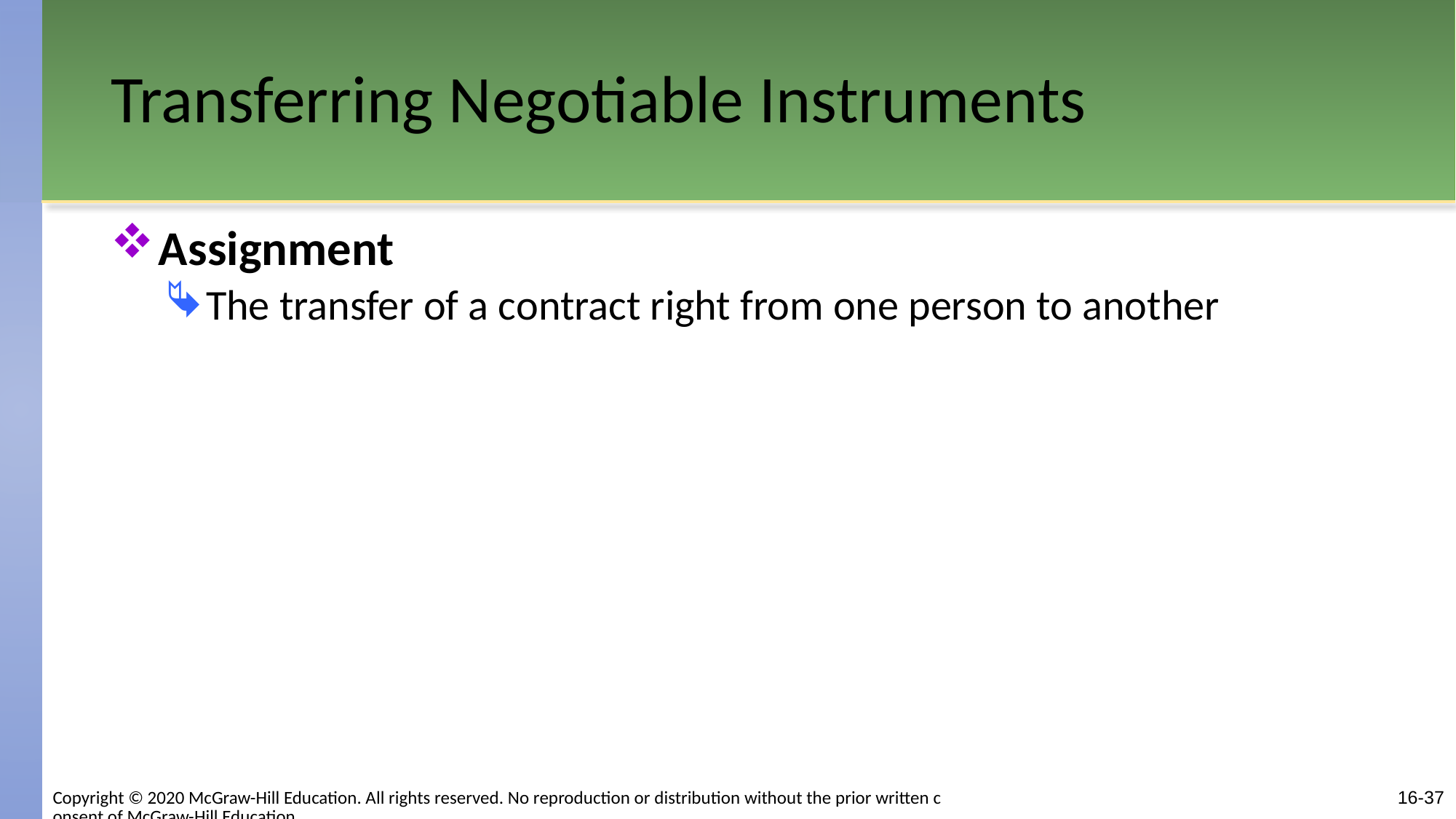

# Transferring Negotiable Instruments
Assignment
The transfer of a contract right from one person to another

Copyright © 2020 McGraw-Hill Education. All rights reserved. No reproduction or distribution without the prior written consent of McGraw-Hill Education.
16-37